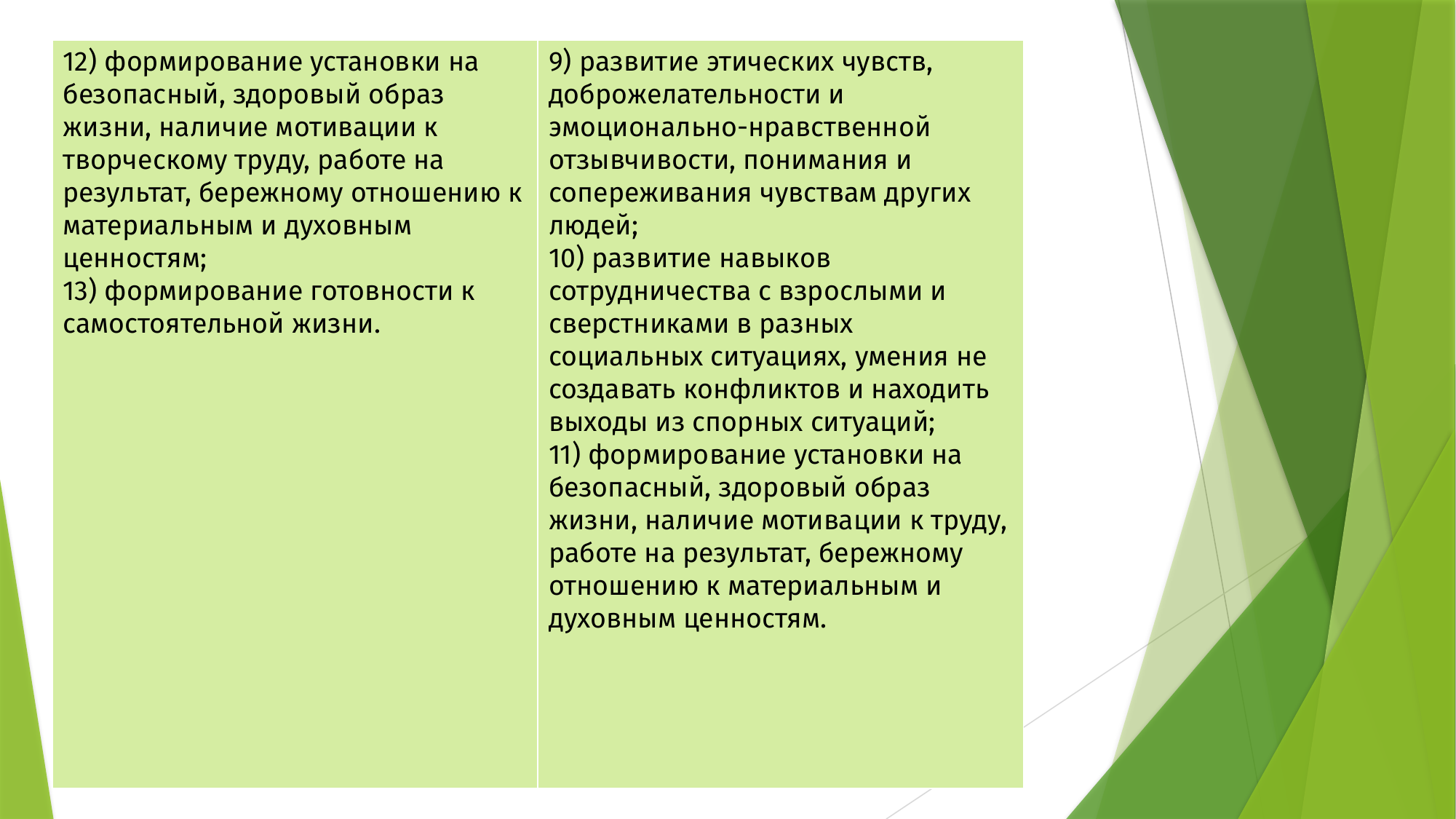

| 12) формирование установки на безопасный, здоровый образ жизни, наличие мотивации к творческому труду, работе на результат, бережному отношению к материальным и духовным ценностям; 13) формирование готовности к самостоятельной жизни. | 9) развитие этических чувств, доброжелательности и эмоционально-нравственной отзывчивости, понимания и сопереживания чувствам других людей; 10) развитие навыков сотрудничества с взрослыми и сверстниками в разных социальных ситуациях, умения не создавать конфликтов и находить выходы из спорных ситуаций; 11) формирование установки на безопасный, здоровый образ жизни, наличие мотивации к труду, работе на результат, бережному отношению к материальным и духовным ценностям. |
| --- | --- |